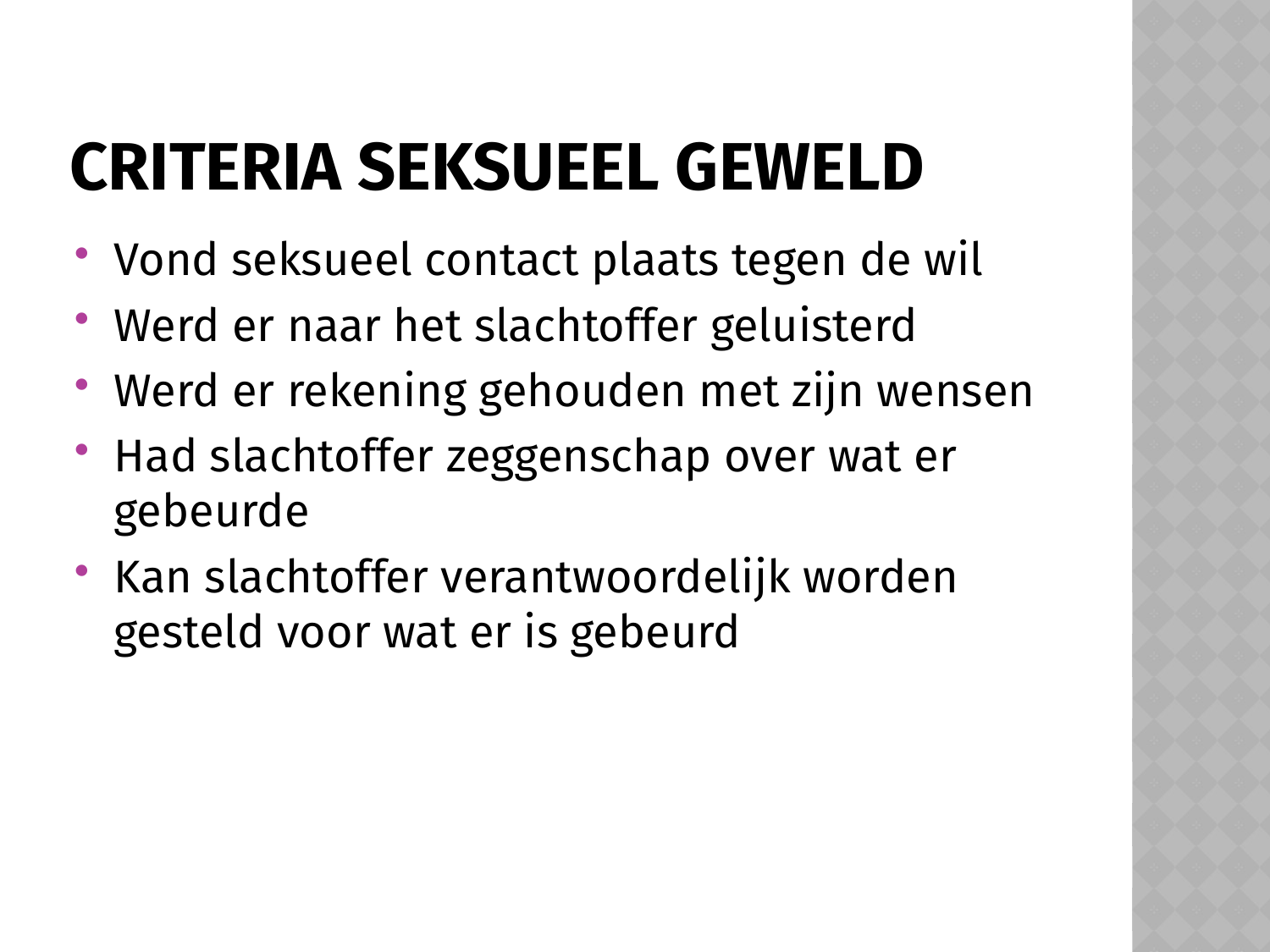

# Criteria seksueel geweld
Vond seksueel contact plaats tegen de wil
Werd er naar het slachtoffer geluisterd
Werd er rekening gehouden met zijn wensen
Had slachtoffer zeggenschap over wat er gebeurde
Kan slachtoffer verantwoordelijk worden gesteld voor wat er is gebeurd